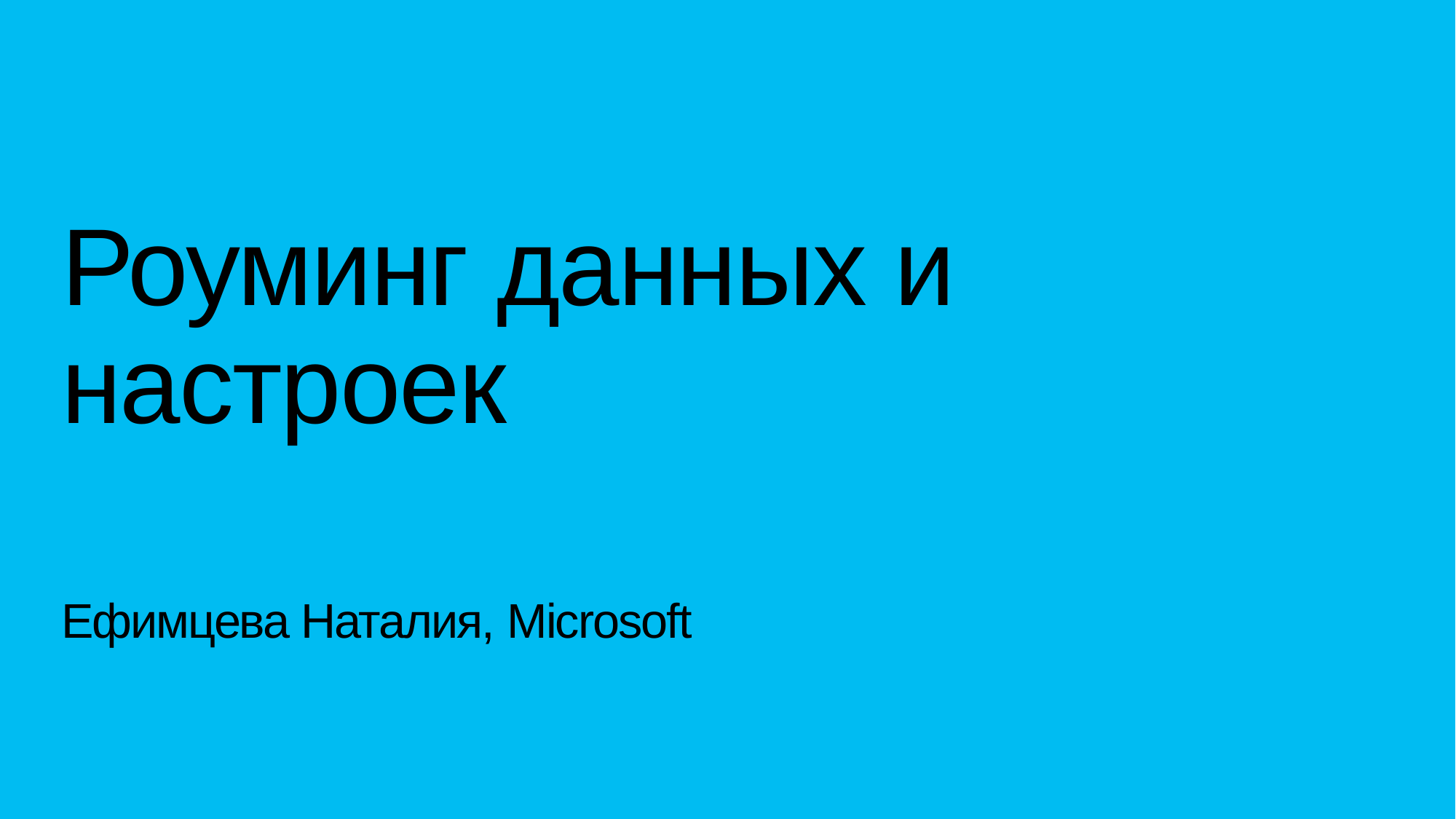

Роуминг данных и настроек
Ефимцева Наталия, Microsoft